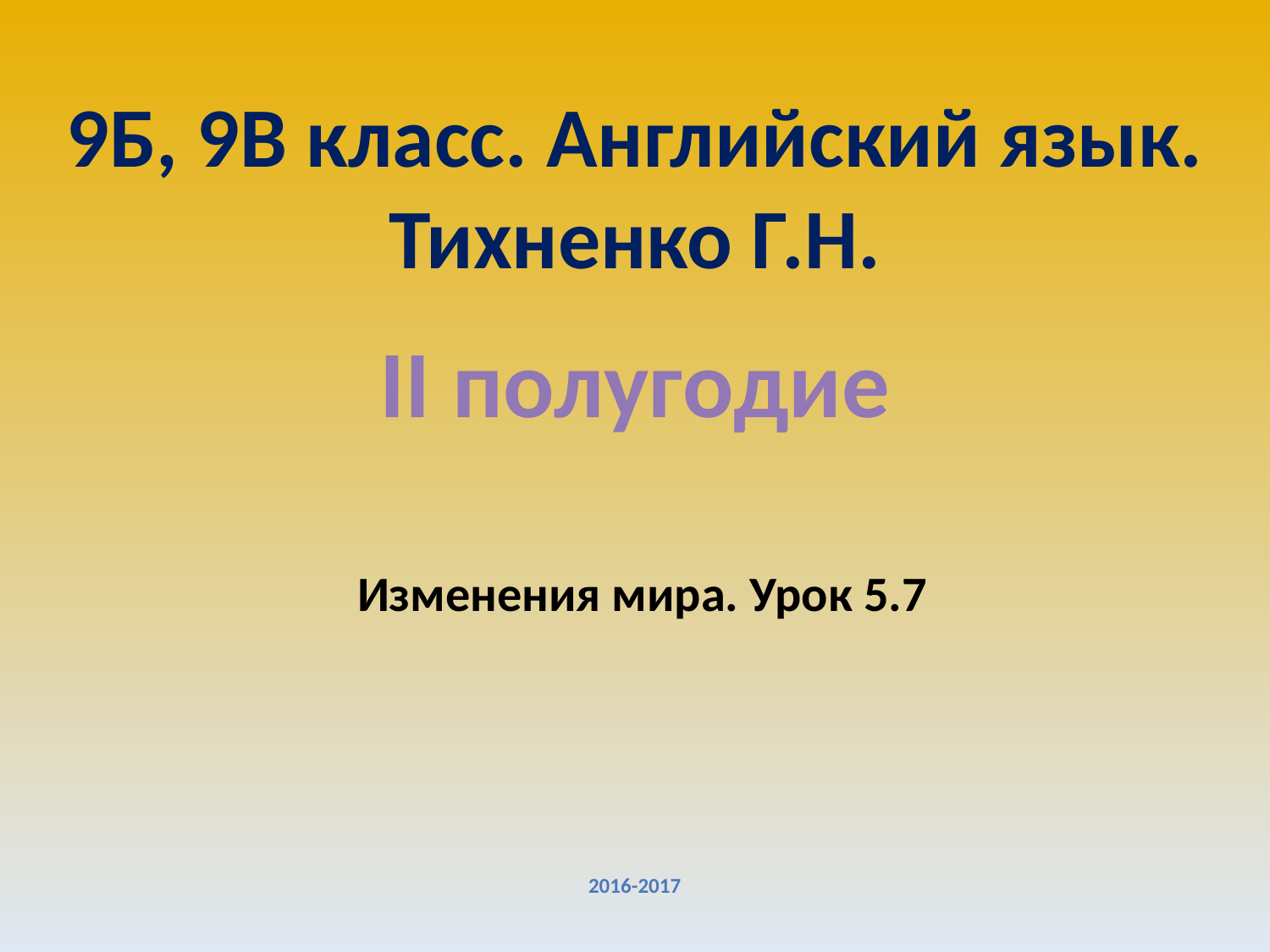

9Б, 9В класс. Английский язык.
Тихненко Г.Н.
II полугодие
Изменения мира. Урок 5.7
2016-2017